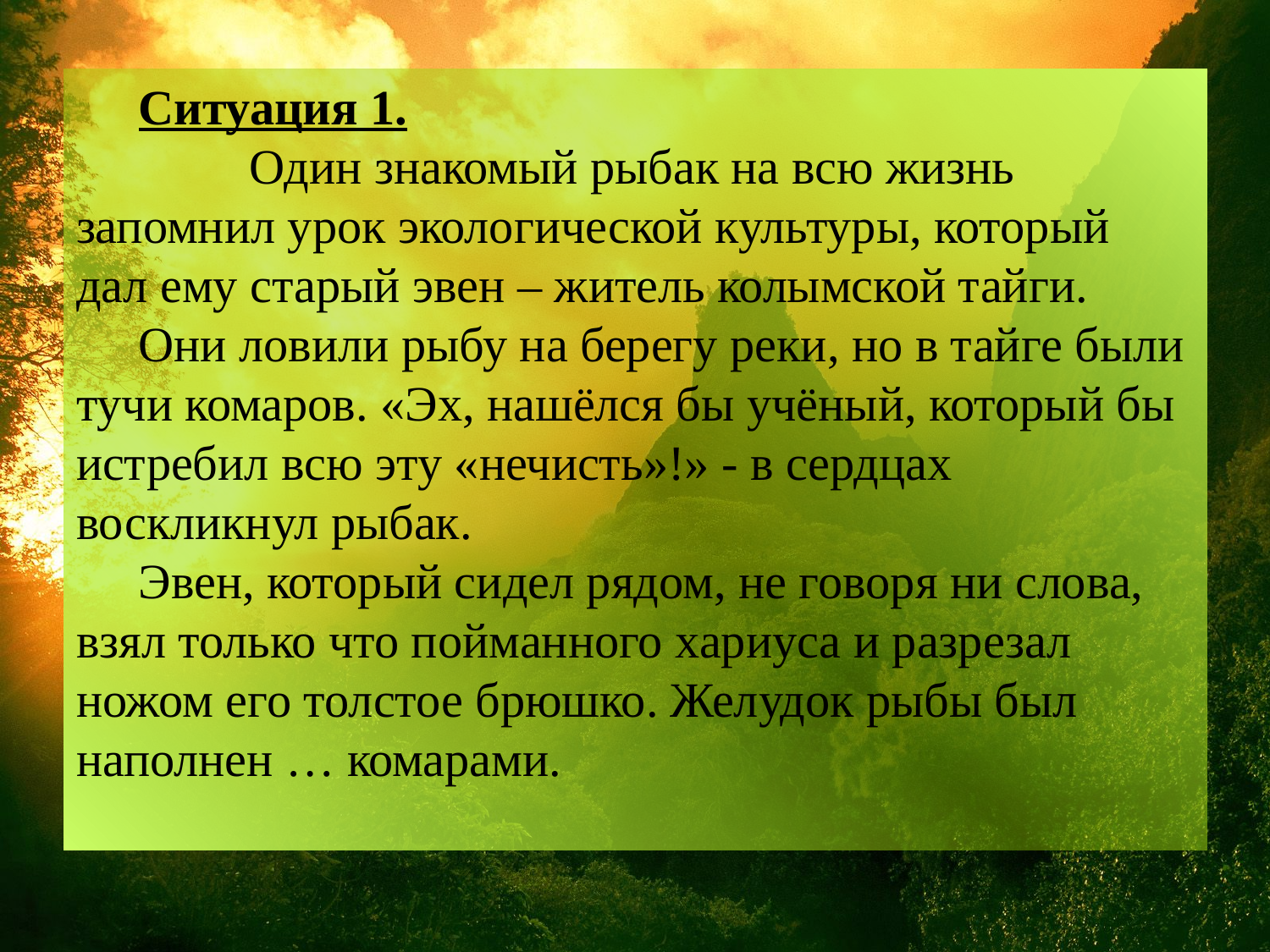

Ситуация 1.
         Один знакомый рыбак на всю жизнь запомнил урок экологической культуры, который дал ему старый эвен – житель колымской тайги.
Они ловили рыбу на берегу реки, но в тайге были тучи комаров. «Эх, нашёлся бы учёный, который бы истребил всю эту «нечисть»!» - в сердцах воскликнул рыбак.
Эвен, который сидел рядом, не говоря ни слова, взял только что пойманного хариуса и разрезал ножом его толстое брюшко. Желудок рыбы был наполнен … комарами.